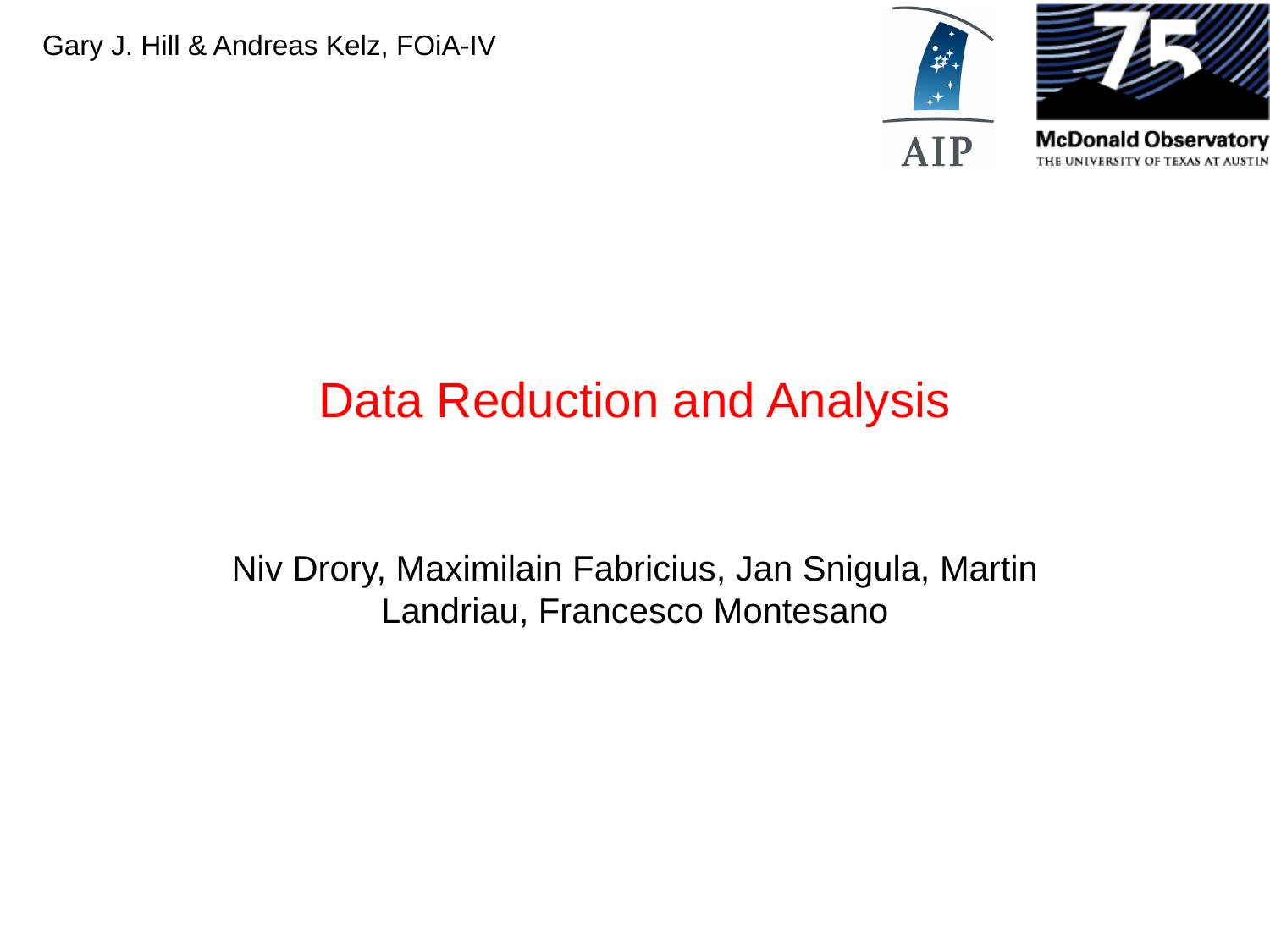

# Data Reduction and Analysis
Niv Drory, Maximilain Fabricius, Jan Snigula, Martin Landriau, Francesco Montesano